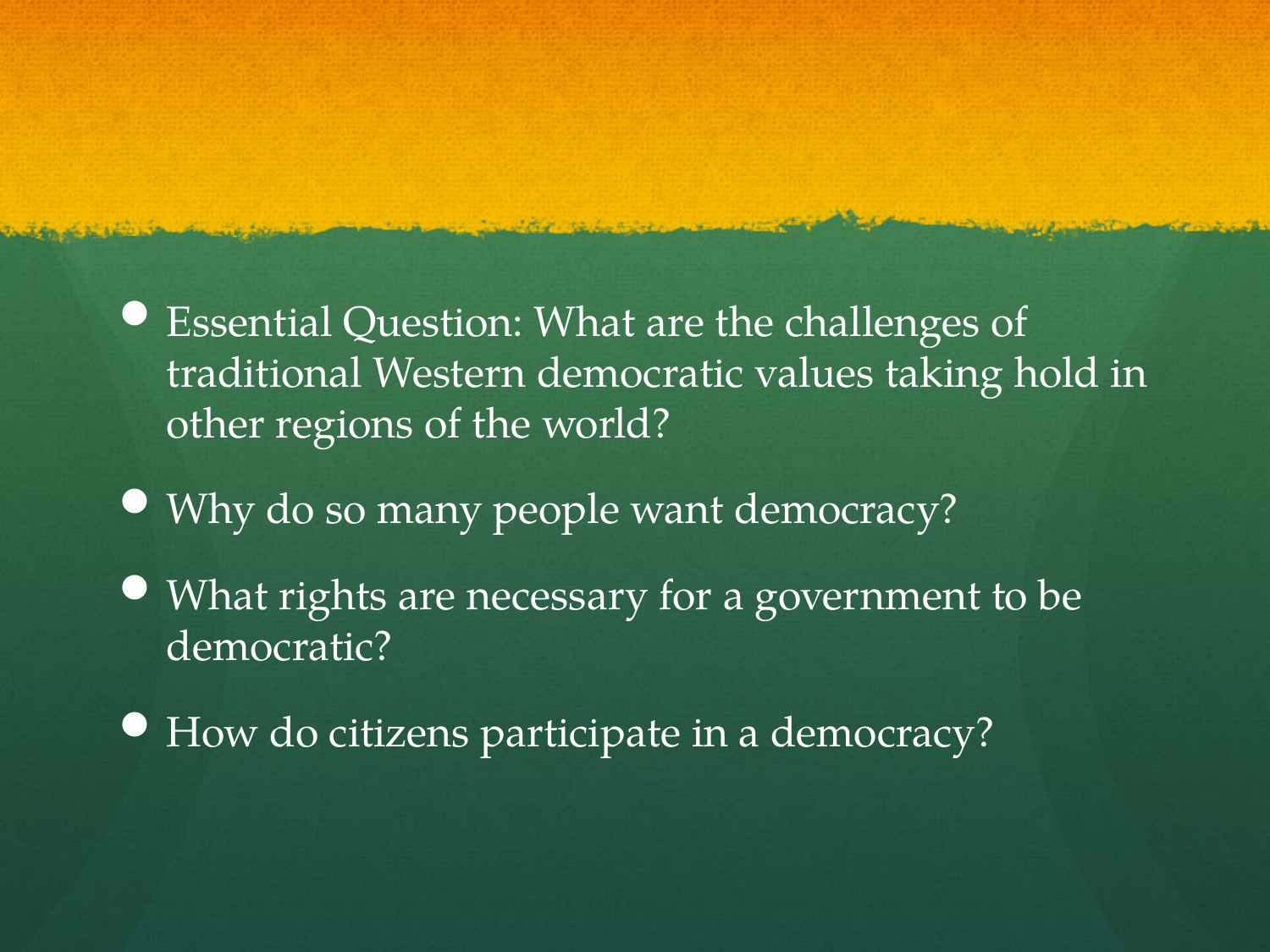

#
Essential Question: What are the challenges of traditional Western democratic values taking hold in other regions of the world?
Why do so many people want democracy?
What rights are necessary for a government to be democratic?
How do citizens participate in a democracy?